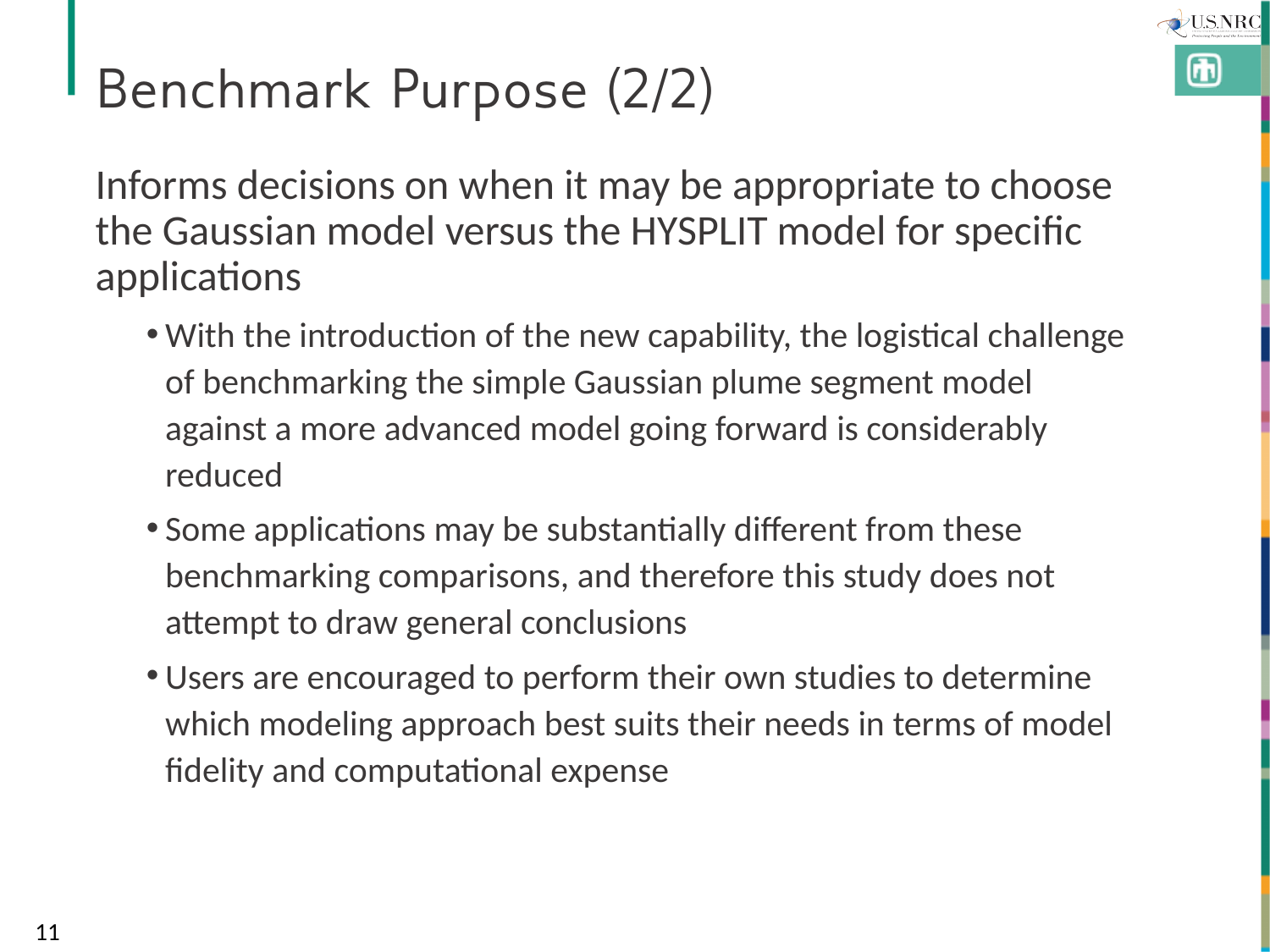

# Benchmark Purpose (2/2)
Informs decisions on when it may be appropriate to choose the Gaussian model versus the HYSPLIT model for specific applications
With the introduction of the new capability, the logistical challenge of benchmarking the simple Gaussian plume segment model against a more advanced model going forward is considerably reduced
Some applications may be substantially different from these benchmarking comparisons, and therefore this study does not attempt to draw general conclusions
Users are encouraged to perform their own studies to determine which modeling approach best suits their needs in terms of model fidelity and computational expense
11